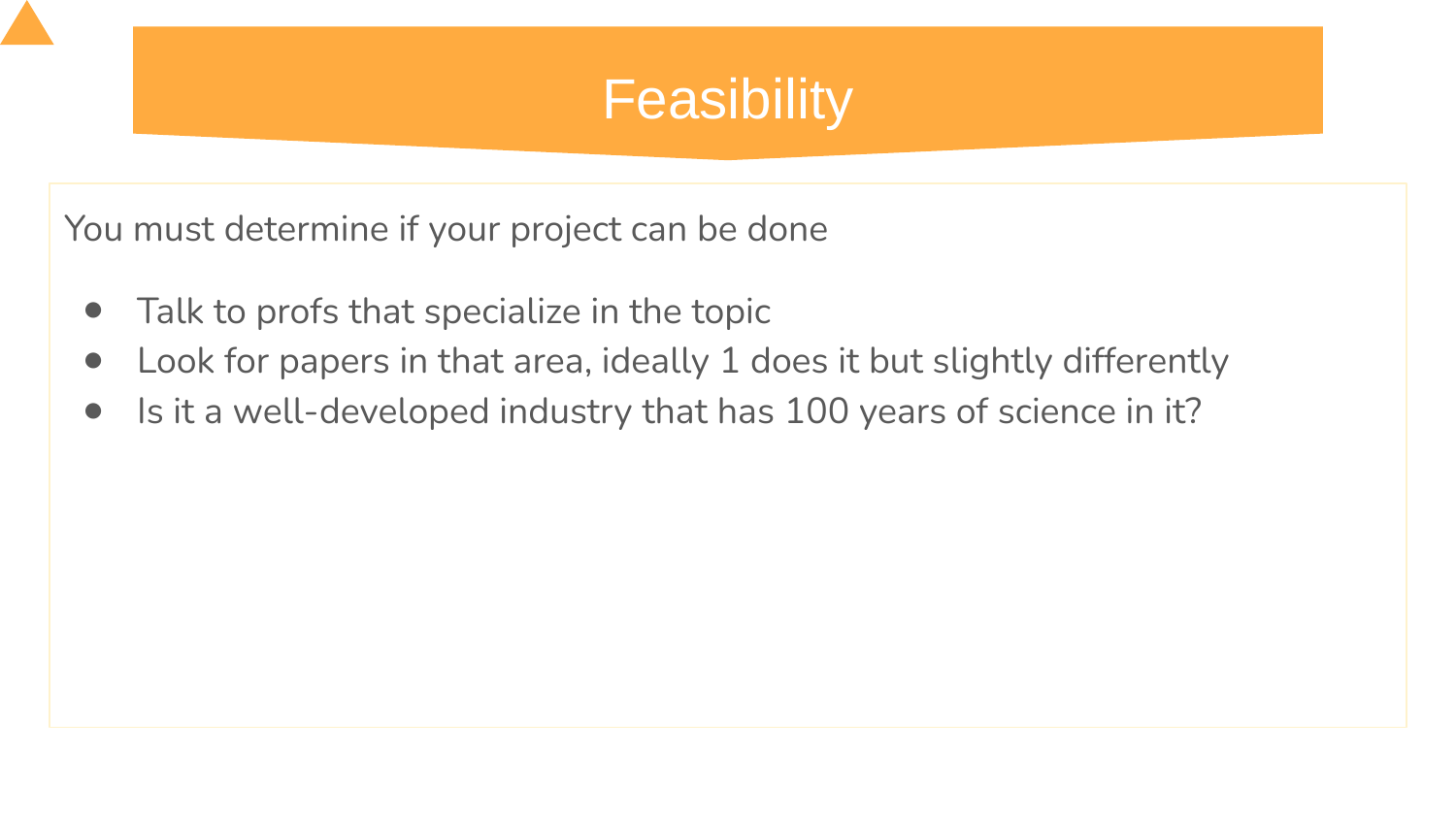

# Feasibility
You must determine if your project can be done
Talk to profs that specialize in the topic
Look for papers in that area, ideally 1 does it but slightly differently
Is it a well-developed industry that has 100 years of science in it?